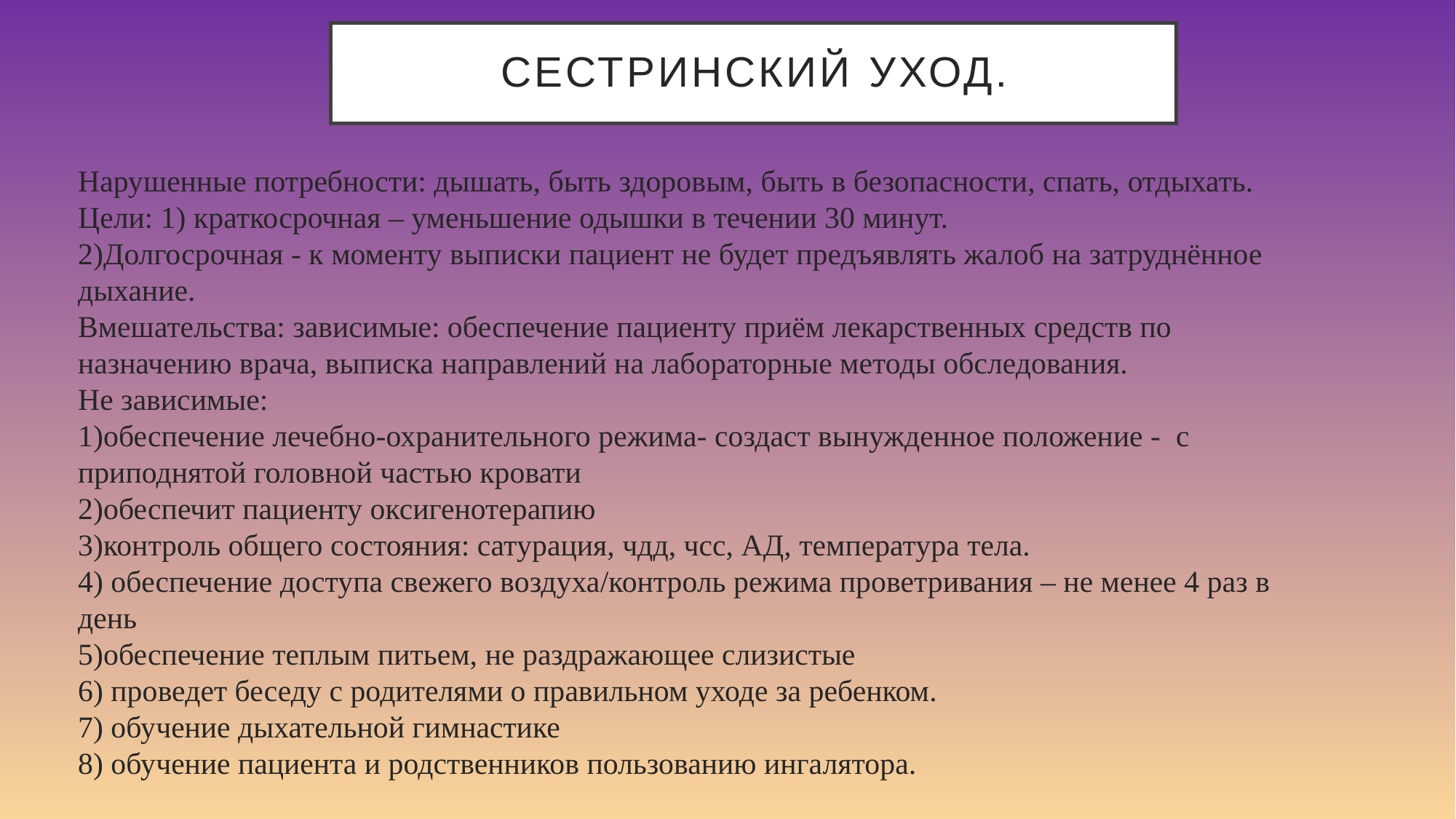

# Сестринский уход.
Нарушенные потребности: дышать, быть здоровым, быть в безопасности, спать, отдыхать.
Цели: 1) краткосрочная – уменьшение одышки в течении 30 минут.
2)Долгосрочная - к моменту выписки пациент не будет предъявлять жалоб на затруднённое дыхание.
Вмешательства: зависимые: обеспечение пациенту приём лекарственных средств по назначению врача, выписка направлений на лабораторные методы обследования.
Не зависимые:
1)обеспечение лечебно-охранительного режима- создаст вынужденное положение -  с приподнятой головной частью кровати
2)обеспечит пациенту оксигенотерапию
3)контроль общего состояния: сатурация, чдд, чсс, АД, температура тела.
4) обеспечение доступа свежего воздуха/контроль режима проветривания – не менее 4 раз в день
5)обеспечение теплым питьем, не раздражающее слизистые
6) проведет беседу с родителями о правильном уходе за ребенком.
7) обучение дыхательной гимнастике
8) обучение пациента и родственников пользованию ингалятора.